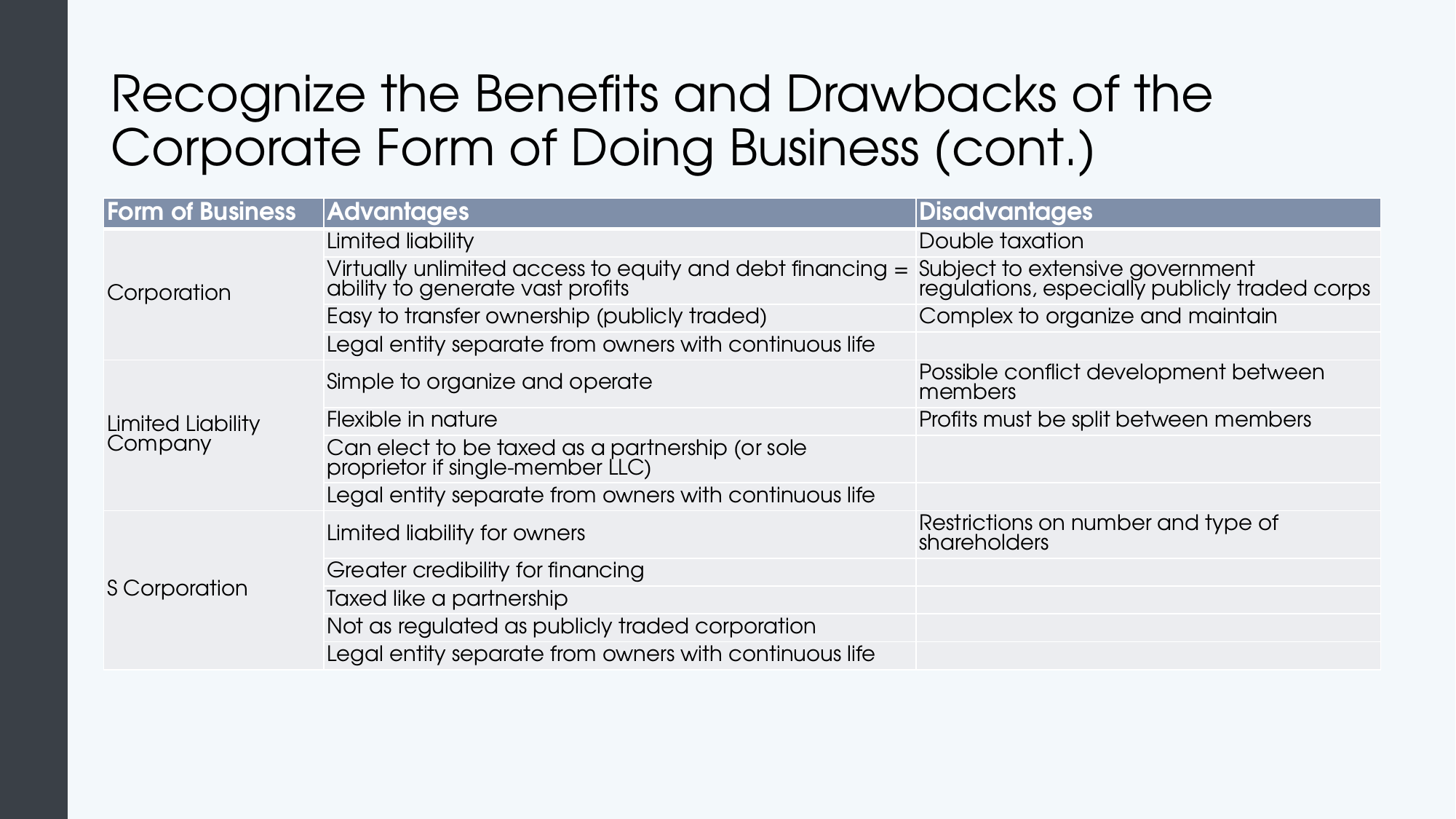

# Recognize the Benefits and Drawbacks of the Corporate Form of Doing Business (cont.)
| Form of Business | Advantages | Disadvantages |
| --- | --- | --- |
| Corporation | Limited liability | Double taxation |
|  | Virtually unlimited access to equity and debt financing = ability to generate vast profits | Subject to extensive government regulations, especially publicly traded corps |
|  | Easy to transfer ownership (publicly traded) | Complex to organize and maintain |
|  | Legal entity separate from owners with continuous life |  |
| Limited Liability Company | Simple to organize and operate | Possible conflict development between members |
|  | Flexible in nature | Profits must be split between members |
|  | Can elect to be taxed as a partnership (or sole proprietor if single-member LLC) |  |
|  | Legal entity separate from owners with continuous life |  |
| S Corporation | Limited liability for owners | Restrictions on number and type of shareholders |
|  | Greater credibility for financing |  |
|  | Taxed like a partnership |  |
|  | Not as regulated as publicly traded corporation |  |
|  | Legal entity separate from owners with continuous life |  |